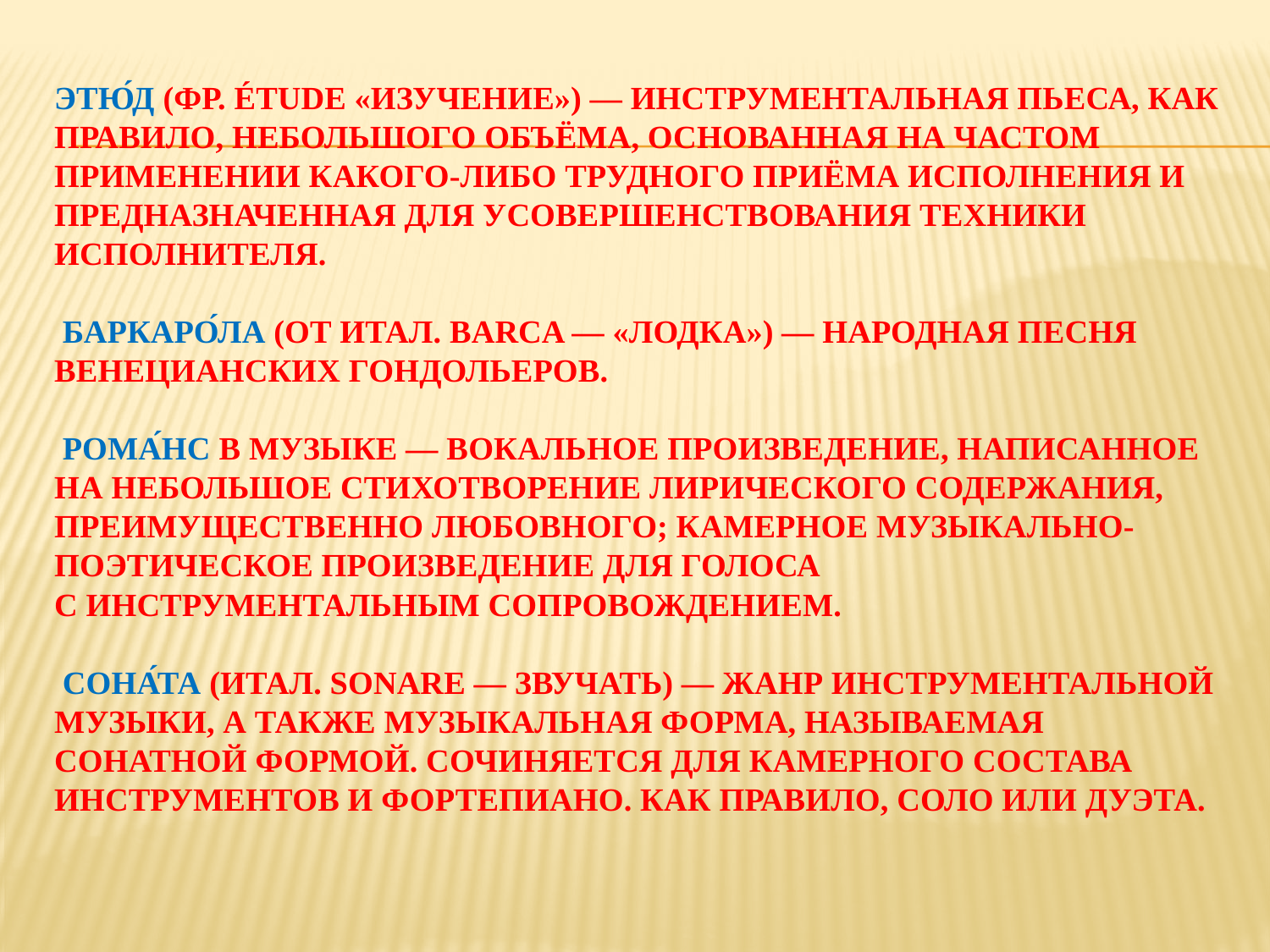

# Этю́д (фр. étude «изучение») — инструментальная пьеса, как правило, небольшого объёма, основанная на частом применении какого-либо трудного приёма исполнения и предназначенная для усовершенствования техники исполнителя. Баркаро́ла (от итал. barca — «лодка») — народная песня венецианских гондольеров. Рома́нс в музыке — вокальное произведение, написанное на небольшое стихотворение лирического содержания, преимущественно любовного; камерное музыкально-поэтическое произведение для голоса с инструментальным сопровождением. Сона́та (итал. sonare — звучать) — жанр инструментальной музыки, а также музыкальная форма, называемая сонатной формой. Сочиняется для камерного состава инструментов и фортепиано. Как правило, соло или дуэта.